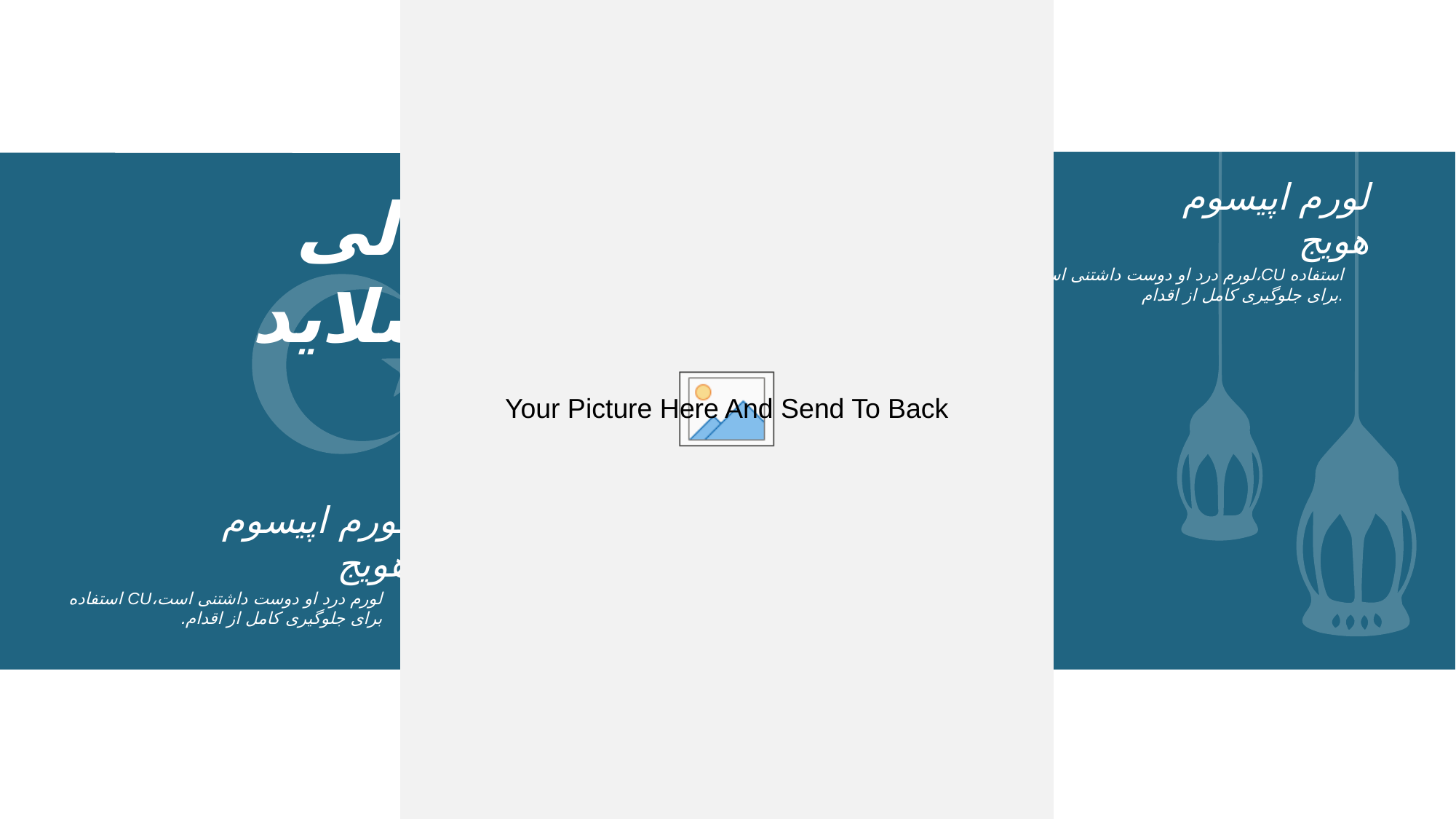

لورم اپیسوم
هویج
عالی
اسلاید
لورم درد او دوست داشتنی است،CU استفاده برای جلوگیری کامل از اقدام.

لورم اپیسوم
هویج
لورم درد او دوست داشتنی است،CU استفاده برای جلوگیری کامل از اقدام.